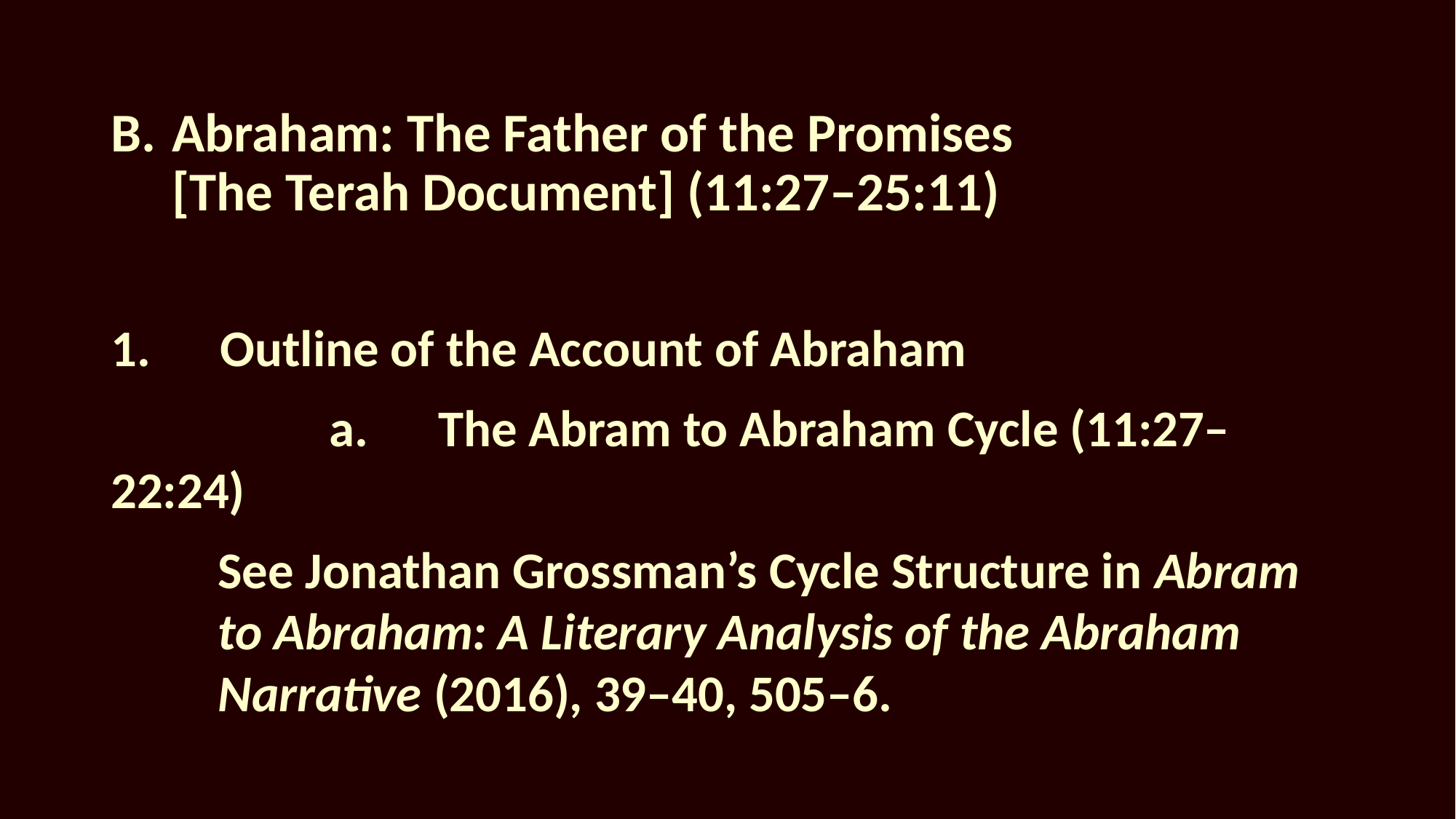

# B.	Abraham: The Father of the Promises [The Terah Document] (11:27–25:11)
1.	Outline of the Account of Abraham
		a.	The Abram to Abraham Cycle (11:27–22:24)
See Jonathan Grossman’s Cycle Structure in Abram to Abraham: A Literary Analysis of the Abraham Narrative (2016), 39–40, 505–6.